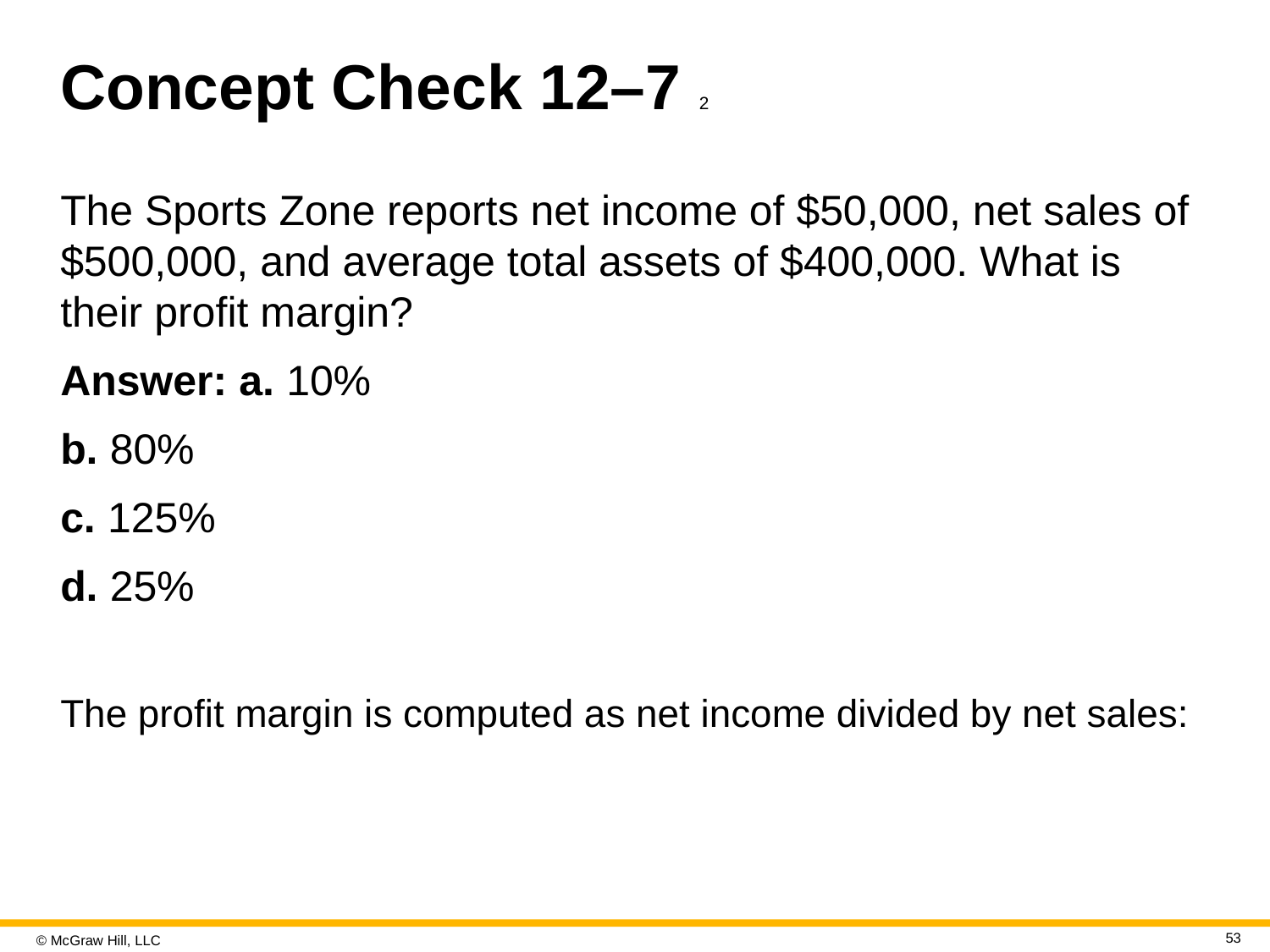

# Concept Check 12–7 2
The Sports Zone reports net income of $50,000, net sales of $500,000, and average total assets of $400,000. What is their profit margin?
Answer: a. 10%
b. 80%
c. 125%
d. 25%
The profit margin is computed as net income divided by net sales:
53